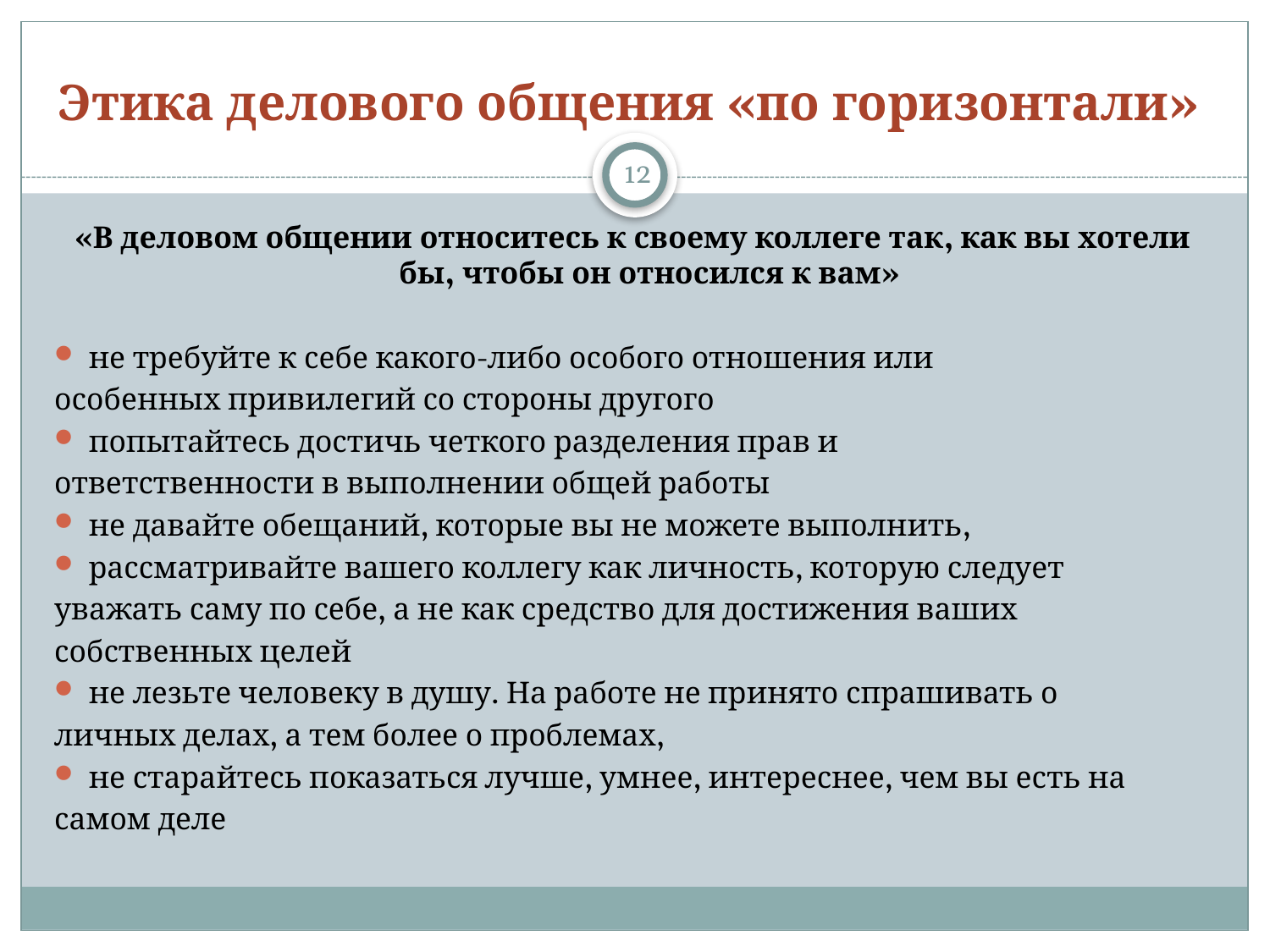

# Этика делового общения «по горизонтали»
12
«В деловом общении относитесь к своему коллеге так, как вы хотели бы, чтобы он относился к вам»

не требуйте к себе какого-либо особого отношения или
особенных привилегий со стороны другого
попытайтесь достичь четкого разделения прав и
ответственности в выполнении общей работы
не давайте обещаний, которые вы не можете выполнить,
рассматривайте вашего коллегу как личность, которую следует
уважать саму по себе, а не как средство для достижения ваших
собственных целей
не лезьте человеку в душу. На работе не принято спрашивать о
личных делах, а тем более о проблемах,
не старайтесь показаться лучше, умнее, интереснее, чем вы есть на
самом деле